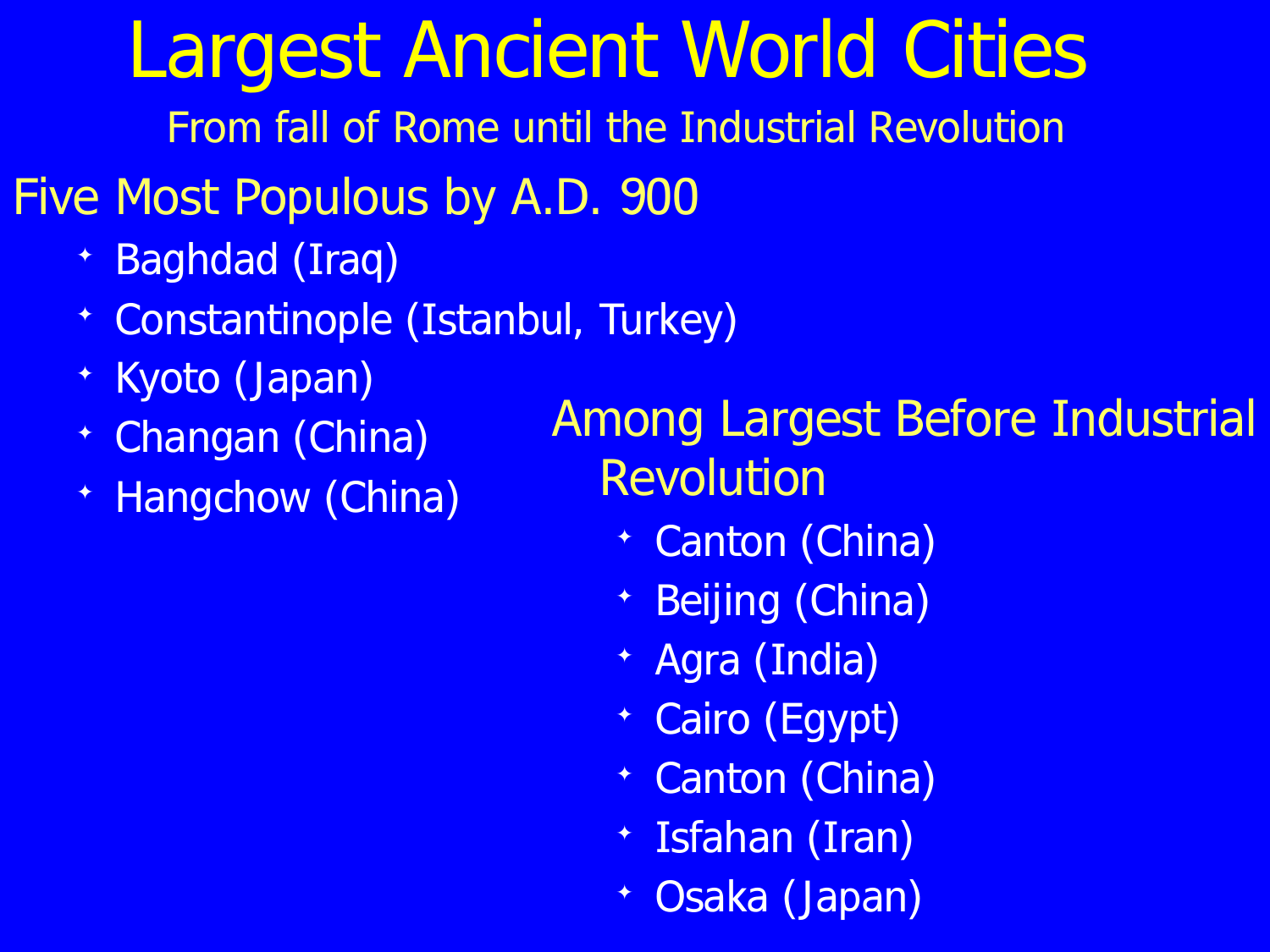

# Largest Ancient World Cities From fall of Rome until the Industrial Revolution
Five Most Populous by A.D. 900
Baghdad (Iraq)
Constantinople (Istanbul, Turkey)
Kyoto (Japan)
Changan (China)
Hangchow (China)
Among Largest Before Industrial Revolution
Canton (China)
Beijing (China)
Agra (India)
Cairo (Egypt)
Canton (China)
Isfahan (Iran)
Osaka (Japan)